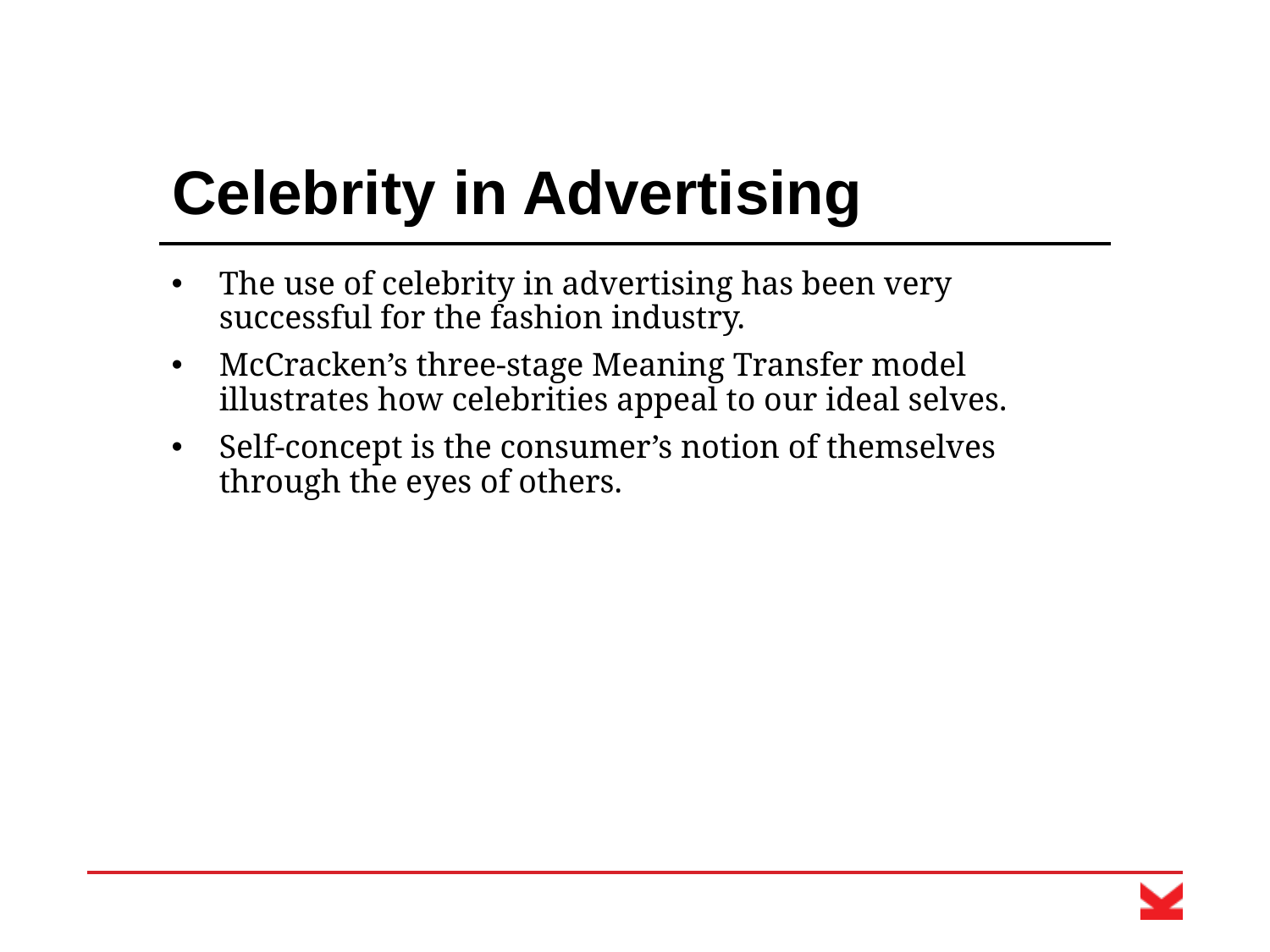

# Celebrity in Advertising
The use of celebrity in advertising has been very successful for the fashion industry.
McCracken’s three-stage Meaning Transfer model illustrates how celebrities appeal to our ideal selves.
Self-concept is the consumer’s notion of themselves through the eyes of others.